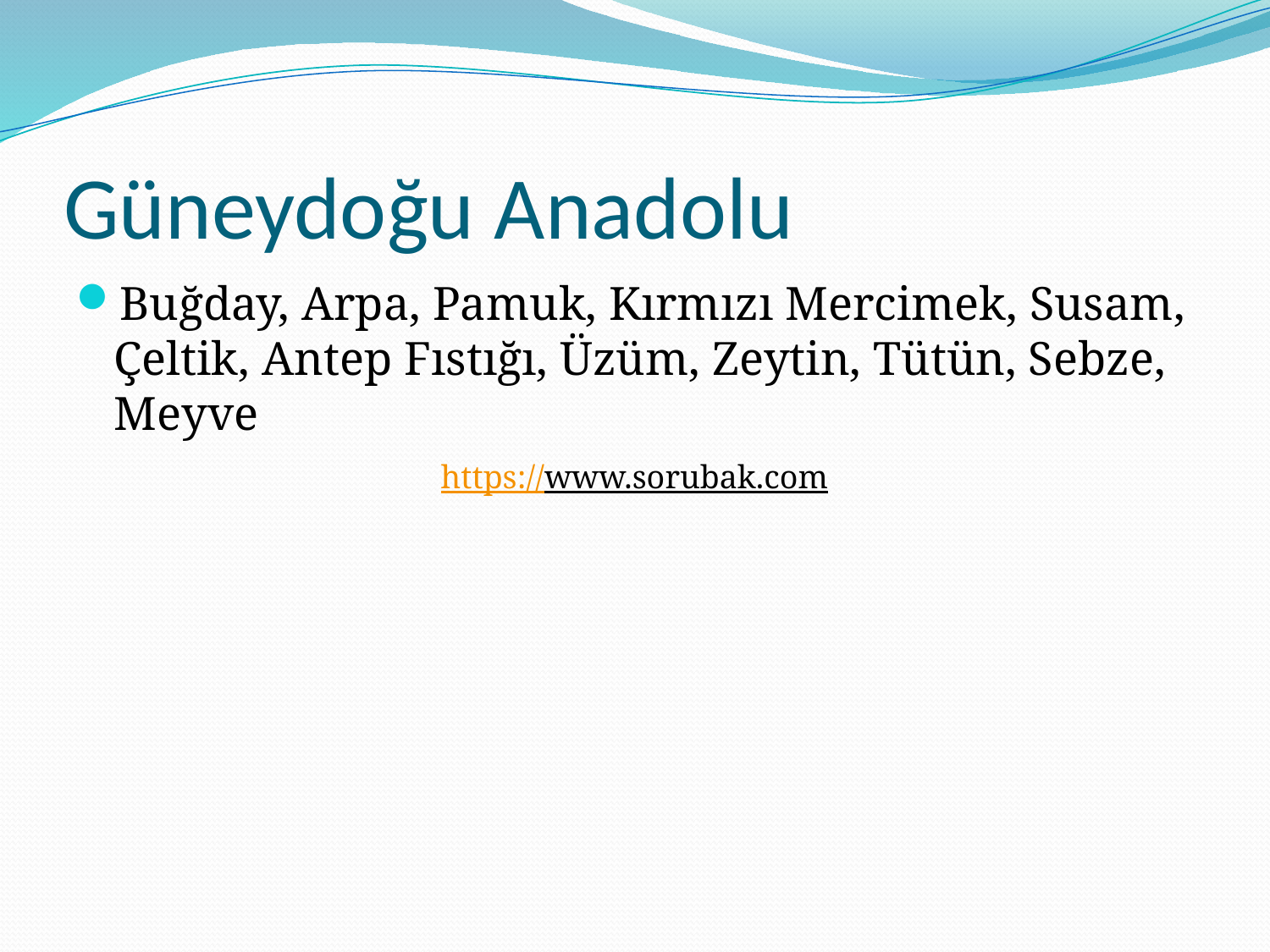

# Güneydoğu Anadolu
Buğday, Arpa, Pamuk, Kırmızı Mercimek, Susam, Çeltik, Antep Fıstığı, Üzüm, Zeytin, Tütün, Sebze, Meyve
https://www.sorubak.com